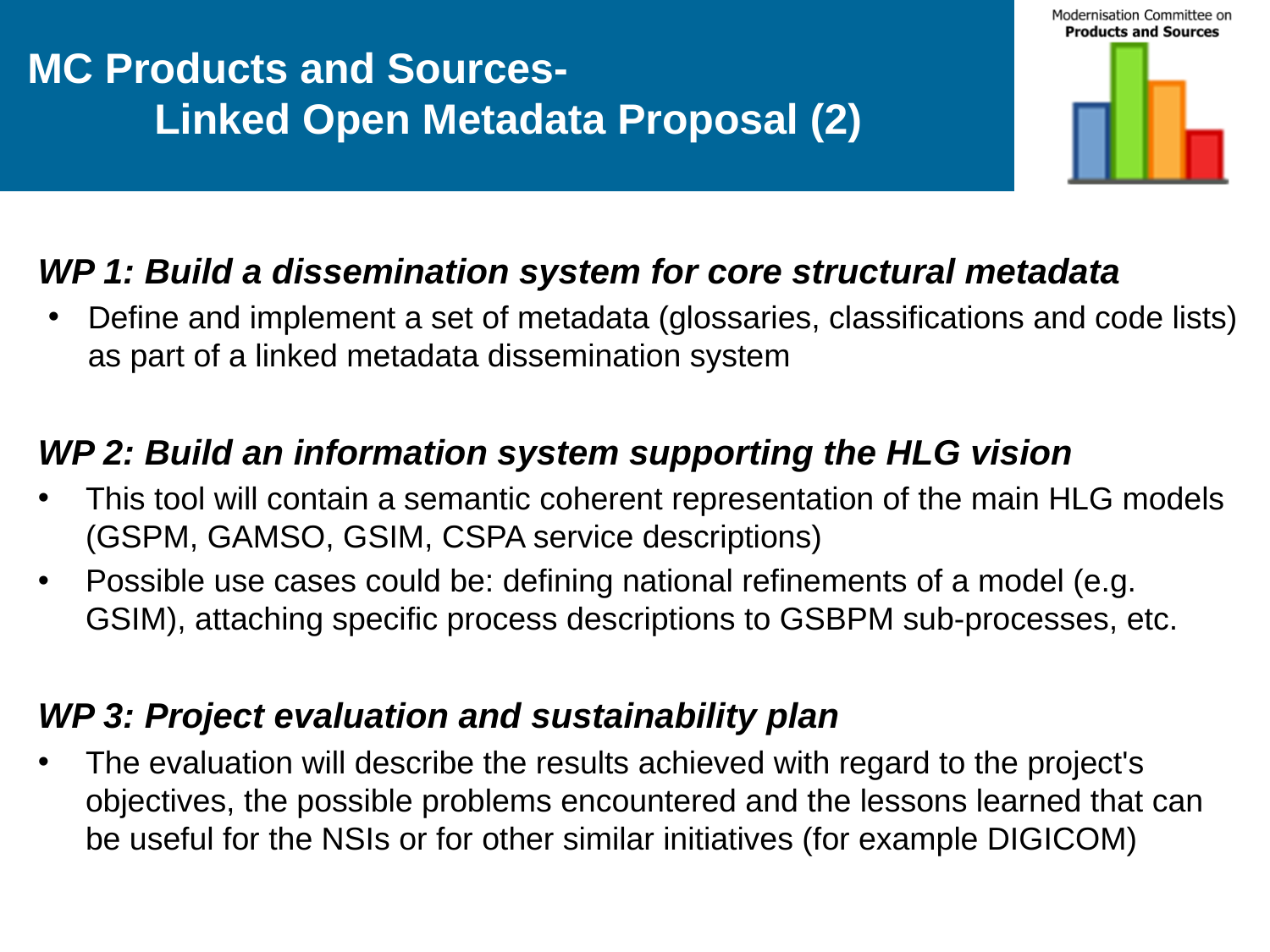

# MC Products and Sources- Linked Open Metadata Proposal (2)
WP 1: Build a dissemination system for core structural metadata
Define and implement a set of metadata (glossaries, classifications and code lists) as part of a linked metadata dissemination system

WP 2: Build an information system supporting the HLG vision
This tool will contain a semantic coherent representation of the main HLG models (GSPM, GAMSO, GSIM, CSPA service descriptions)
Possible use cases could be: defining national refinements of a model (e.g. GSIM), attaching specific process descriptions to GSBPM sub-processes, etc.

WP 3: Project evaluation and sustainability plan
The evaluation will describe the results achieved with regard to the project's objectives, the possible problems encountered and the lessons learned that can be useful for the NSIs or for other similar initiatives (for example DIGICOM)